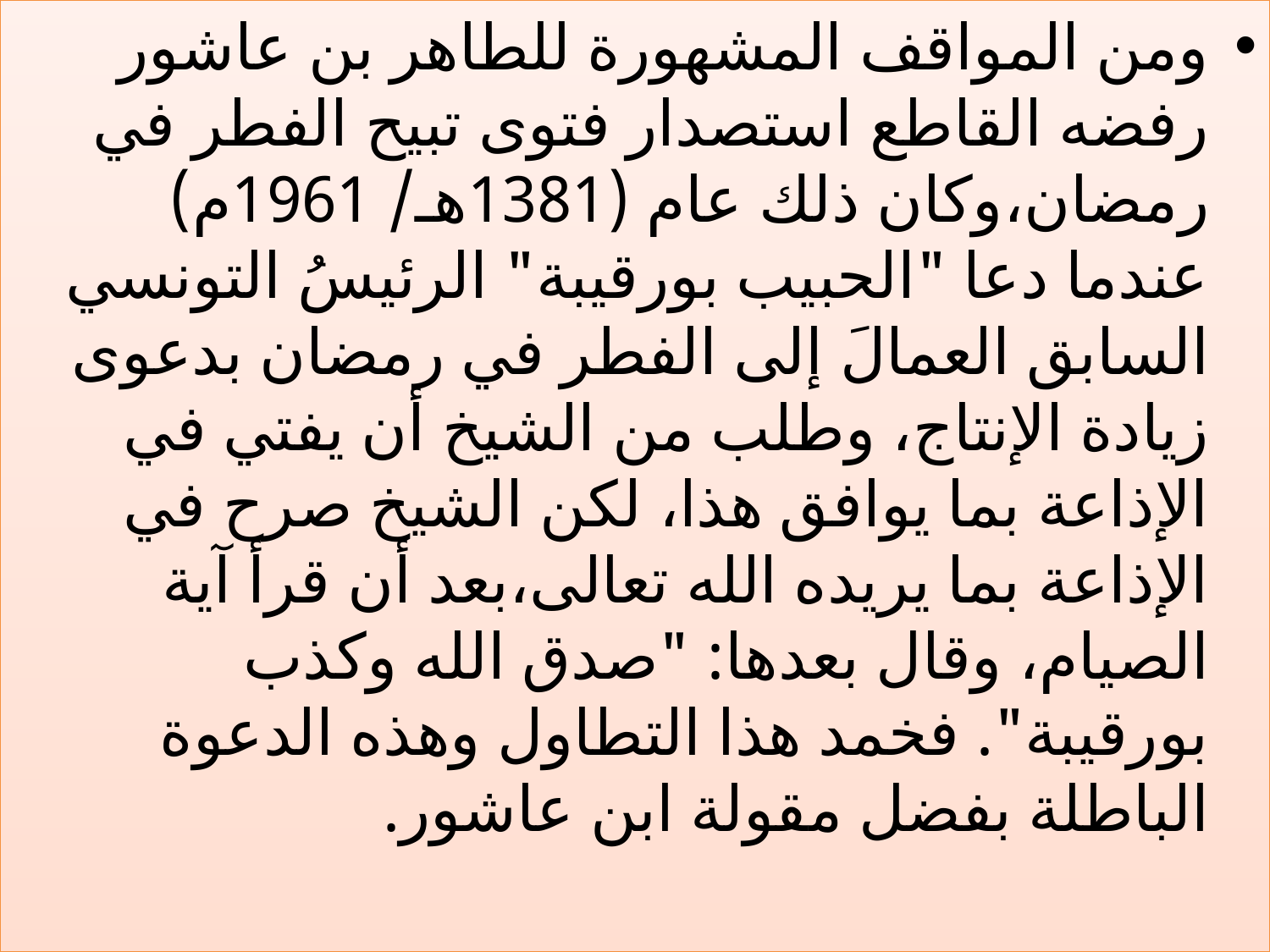

ومن المواقف المشهورة للطاهر بن عاشور رفضه القاطع استصدار فتوى تبيح الفطر في رمضان،وكان ذلك عام (1381هـ/ 1961م) عندما دعا "الحبيب بورقيبة" الرئيسُ التونسي السابق العمالَ إلى الفطر في رمضان بدعوى زيادة الإنتاج، وطلب من الشيخ أن يفتي في الإذاعة بما يوافق هذا، لكن الشيخ صرح في الإذاعة بما يريده الله تعالى،بعد أن قرأ آية الصيام، وقال بعدها: "صدق الله وكذب بورقيبة". فخمد هذا التطاول وهذه الدعوة الباطلة بفضل مقولة ابن عاشور.